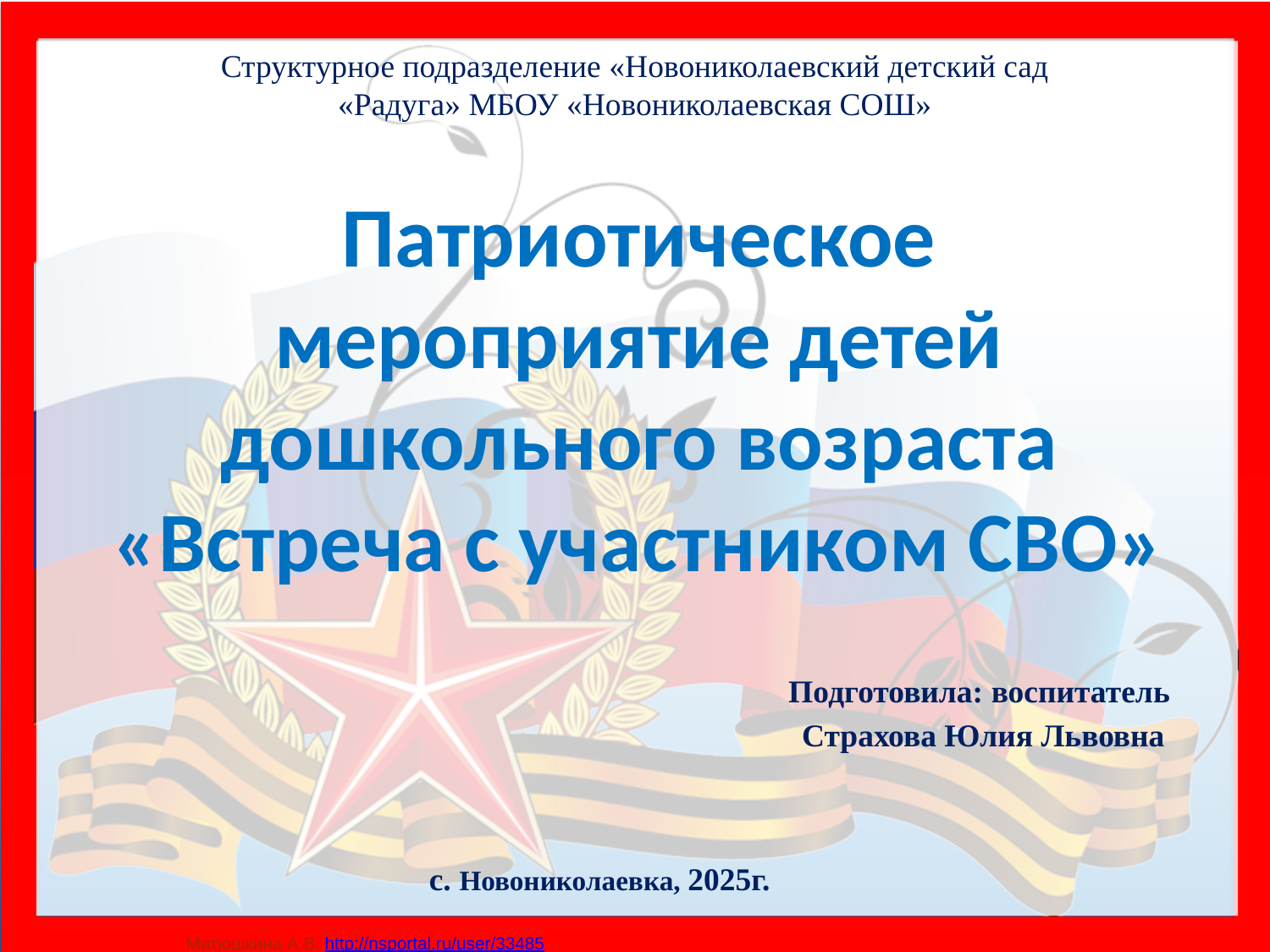

Структурное подразделение «Новониколаевский детский сад «Радуга» МБОУ «Новониколаевская СОШ»
# Патриотическое мероприятие детей дошкольного возраста «Встреча с участником СВО»
Подготовила: воспитатель
Страхова Юлия Львовна
с. Новониколаевка, 2025г.